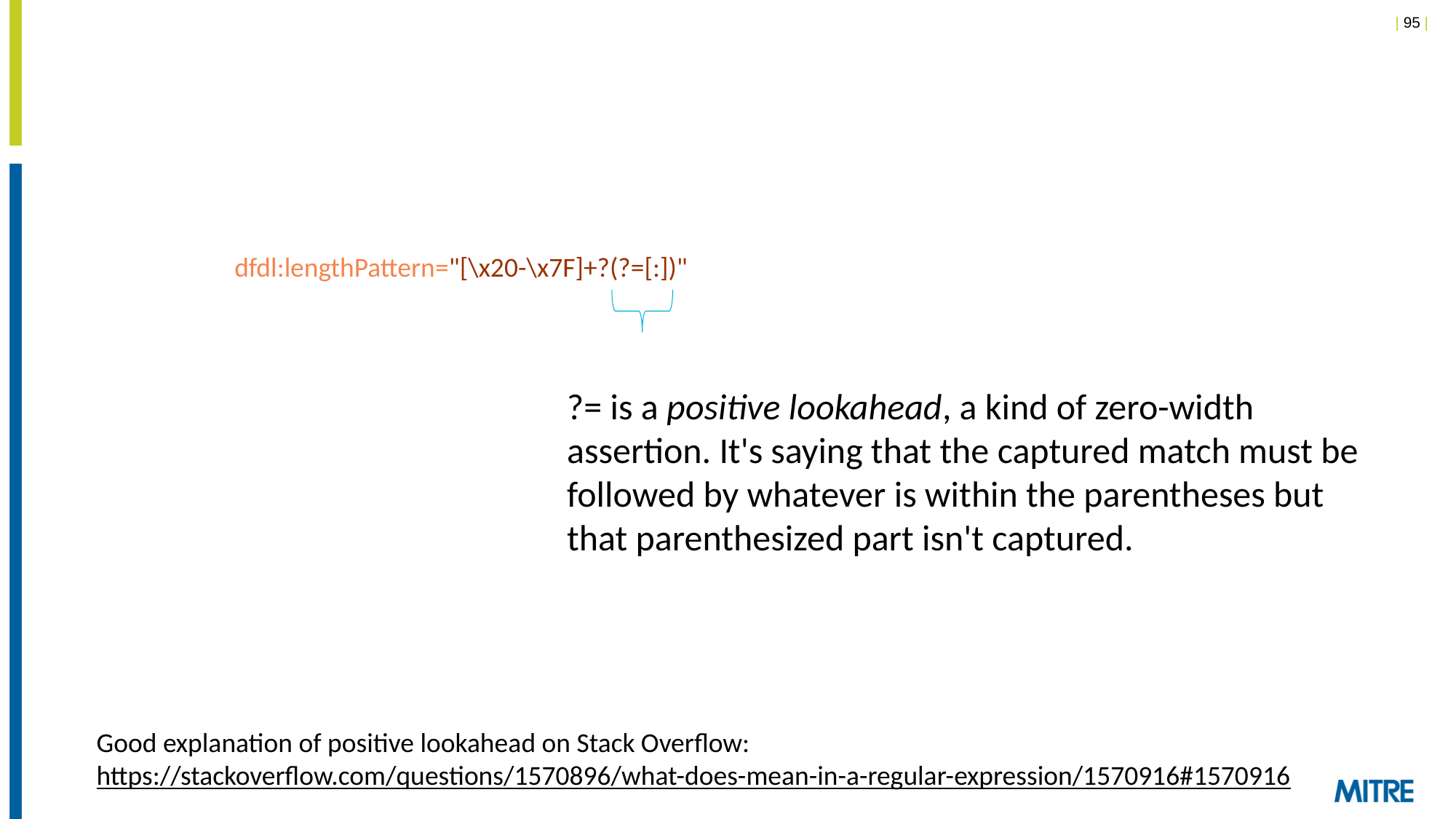

dfdl:lengthPattern="[\x20-\x7F]+?(?=[:])"

?= is a positive lookahead, a kind of zero-width assertion. It's saying that the captured match must be followed by whatever is within the parentheses but that parenthesized part isn't captured.
Good explanation of positive lookahead on Stack Overflow:
https://stackoverflow.com/questions/1570896/what-does-mean-in-a-regular-expression/1570916#1570916